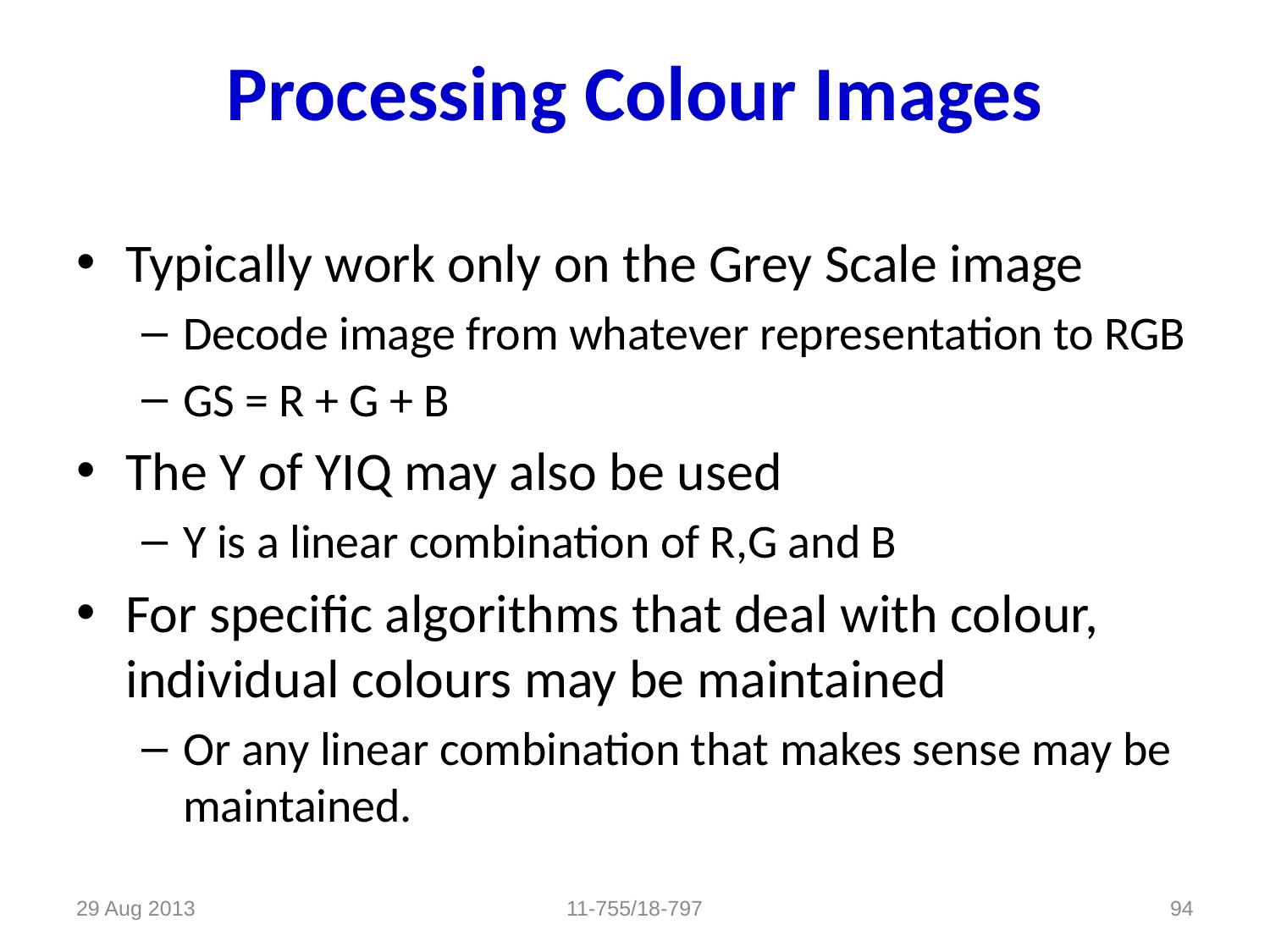

# Processing Colour Images
Typically work only on the Grey Scale image
Decode image from whatever representation to RGB
GS = R + G + B
The Y of YIQ may also be used
Y is a linear combination of R,G and B
For specific algorithms that deal with colour, individual colours may be maintained
Or any linear combination that makes sense may be maintained.
29 Aug 2013
11-755/18-797
94